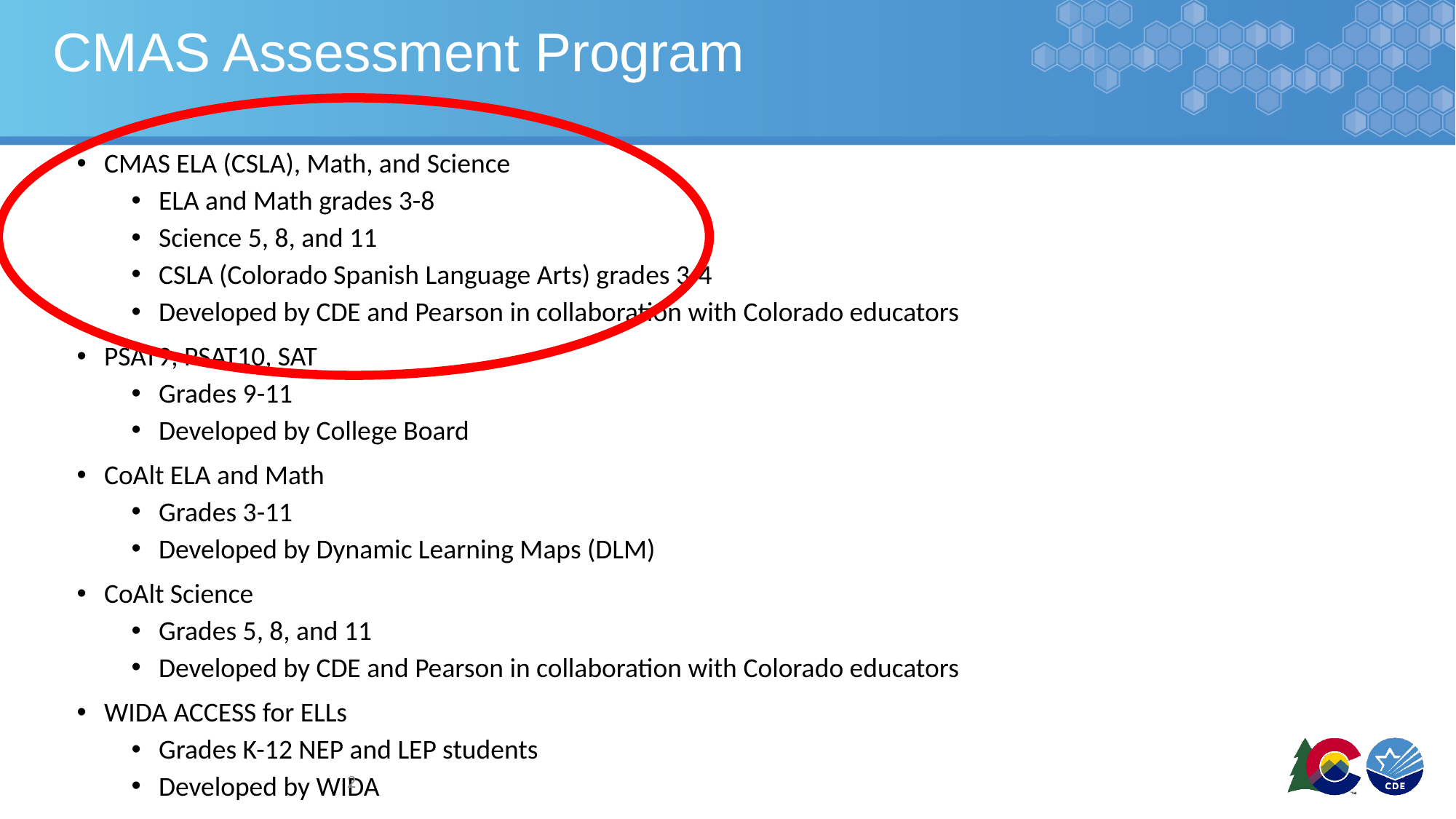

# CMAS Assessment Program

CMAS ELA (CSLA), Math, and Science
ELA and Math grades 3-8
Science 5, 8, and 11
CSLA (Colorado Spanish Language Arts) grades 3-4
Developed by CDE and Pearson in collaboration with Colorado educators
PSAT9, PSAT10, SAT
Grades 9-11
Developed by College Board
CoAlt ELA and Math
Grades 3-11
Developed by Dynamic Learning Maps (DLM)
CoAlt Science
Grades 5, 8, and 11
Developed by CDE and Pearson in collaboration with Colorado educators
WIDA ACCESS for ELLs
Grades K-12 NEP and LEP students
Developed by WIDA

2